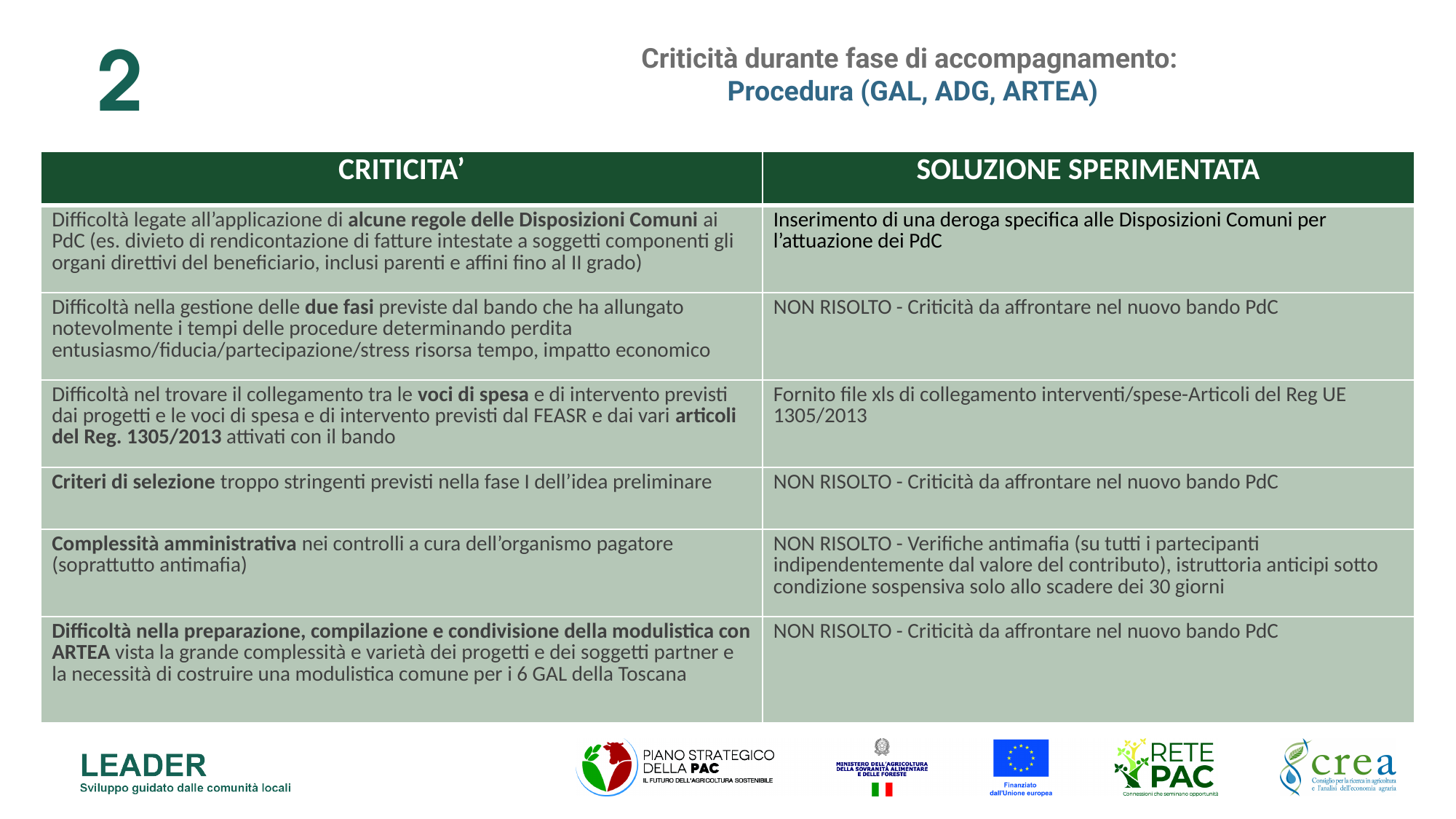

2
Criticità durante fase di accompagnamento:
Procedura (GAL, ADG, ARTEA)

| CRITICITA’ | SOLUZIONE SPERIMENTATA |
| --- | --- |
| Difficoltà legate all’applicazione di alcune regole delle Disposizioni Comuni ai PdC (es. divieto di rendicontazione di fatture intestate a soggetti componenti gli organi direttivi del beneficiario, inclusi parenti e affini fino al II grado) | Inserimento di una deroga specifica alle Disposizioni Comuni per l’attuazione dei PdC |
| Difficoltà nella gestione delle due fasi previste dal bando che ha allungato notevolmente i tempi delle procedure determinando perdita entusiasmo/fiducia/partecipazione/stress risorsa tempo, impatto economico | NON RISOLTO - Criticità da affrontare nel nuovo bando PdC |
| Difficoltà nel trovare il collegamento tra le voci di spesa e di intervento previsti dai progetti e le voci di spesa e di intervento previsti dal FEASR e dai vari articoli del Reg. 1305/2013 attivati con il bando | Fornito file xls di collegamento interventi/spese-Articoli del Reg UE 1305/2013 |
| Criteri di selezione troppo stringenti previsti nella fase I dell’idea preliminare | NON RISOLTO - Criticità da affrontare nel nuovo bando PdC |
| Complessità amministrativa nei controlli a cura dell’organismo pagatore (soprattutto antimafia) | NON RISOLTO - Verifiche antimafia (su tutti i partecipanti indipendentemente dal valore del contributo), istruttoria anticipi sotto condizione sospensiva solo allo scadere dei 30 giorni |
| Difficoltà nella preparazione, compilazione e condivisione della modulistica con ARTEA vista la grande complessità e varietà dei progetti e dei soggetti partner e la necessità di costruire una modulistica comune per i 6 GAL della Toscana | NON RISOLTO - Criticità da affrontare nel nuovo bando PdC |